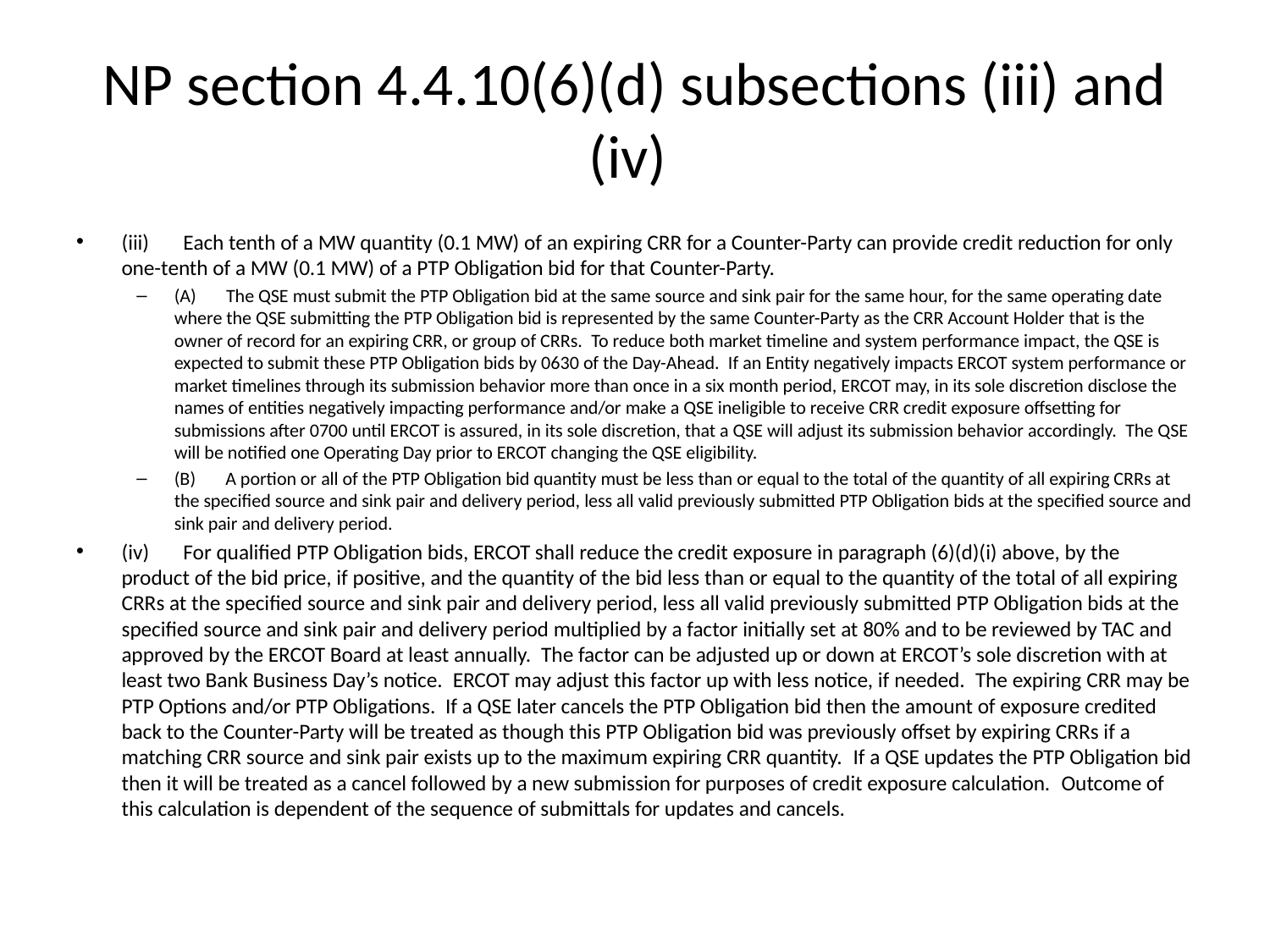

# NP section 4.4.10(6)(d) subsections (iii) and (iv)
(iii)       Each tenth of a MW quantity (0.1 MW) of an expiring CRR for a Counter-Party can provide credit reduction for only one-tenth of a MW (0.1 MW) of a PTP Obligation bid for that Counter-Party.
(A)       The QSE must submit the PTP Obligation bid at the same source and sink pair for the same hour, for the same operating date where the QSE submitting the PTP Obligation bid is represented by the same Counter-Party as the CRR Account Holder that is the owner of record for an expiring CRR, or group of CRRs.  To reduce both market timeline and system performance impact, the QSE is expected to submit these PTP Obligation bids by 0630 of the Day-Ahead.  If an Entity negatively impacts ERCOT system performance or market timelines through its submission behavior more than once in a six month period, ERCOT may, in its sole discretion disclose the names of entities negatively impacting performance and/or make a QSE ineligible to receive CRR credit exposure offsetting for submissions after 0700 until ERCOT is assured, in its sole discretion, that a QSE will adjust its submission behavior accordingly.  The QSE will be notified one Operating Day prior to ERCOT changing the QSE eligibility.
(B)       A portion or all of the PTP Obligation bid quantity must be less than or equal to the total of the quantity of all expiring CRRs at the specified source and sink pair and delivery period, less all valid previously submitted PTP Obligation bids at the specified source and sink pair and delivery period.
(iv)       For qualified PTP Obligation bids, ERCOT shall reduce the credit exposure in paragraph (6)(d)(i) above, by the product of the bid price, if positive, and the quantity of the bid less than or equal to the quantity of the total of all expiring CRRs at the specified source and sink pair and delivery period, less all valid previously submitted PTP Obligation bids at the specified source and sink pair and delivery period multiplied by a factor initially set at 80% and to be reviewed by TAC and approved by the ERCOT Board at least annually.  The factor can be adjusted up or down at ERCOT’s sole discretion with at least two Bank Business Day’s notice.  ERCOT may adjust this factor up with less notice, if needed.  The expiring CRR may be PTP Options and/or PTP Obligations.  If a QSE later cancels the PTP Obligation bid then the amount of exposure credited back to the Counter-Party will be treated as though this PTP Obligation bid was previously offset by expiring CRRs if a matching CRR source and sink pair exists up to the maximum expiring CRR quantity.  If a QSE updates the PTP Obligation bid then it will be treated as a cancel followed by a new submission for purposes of credit exposure calculation.  Outcome of this calculation is dependent of the sequence of submittals for updates and cancels.